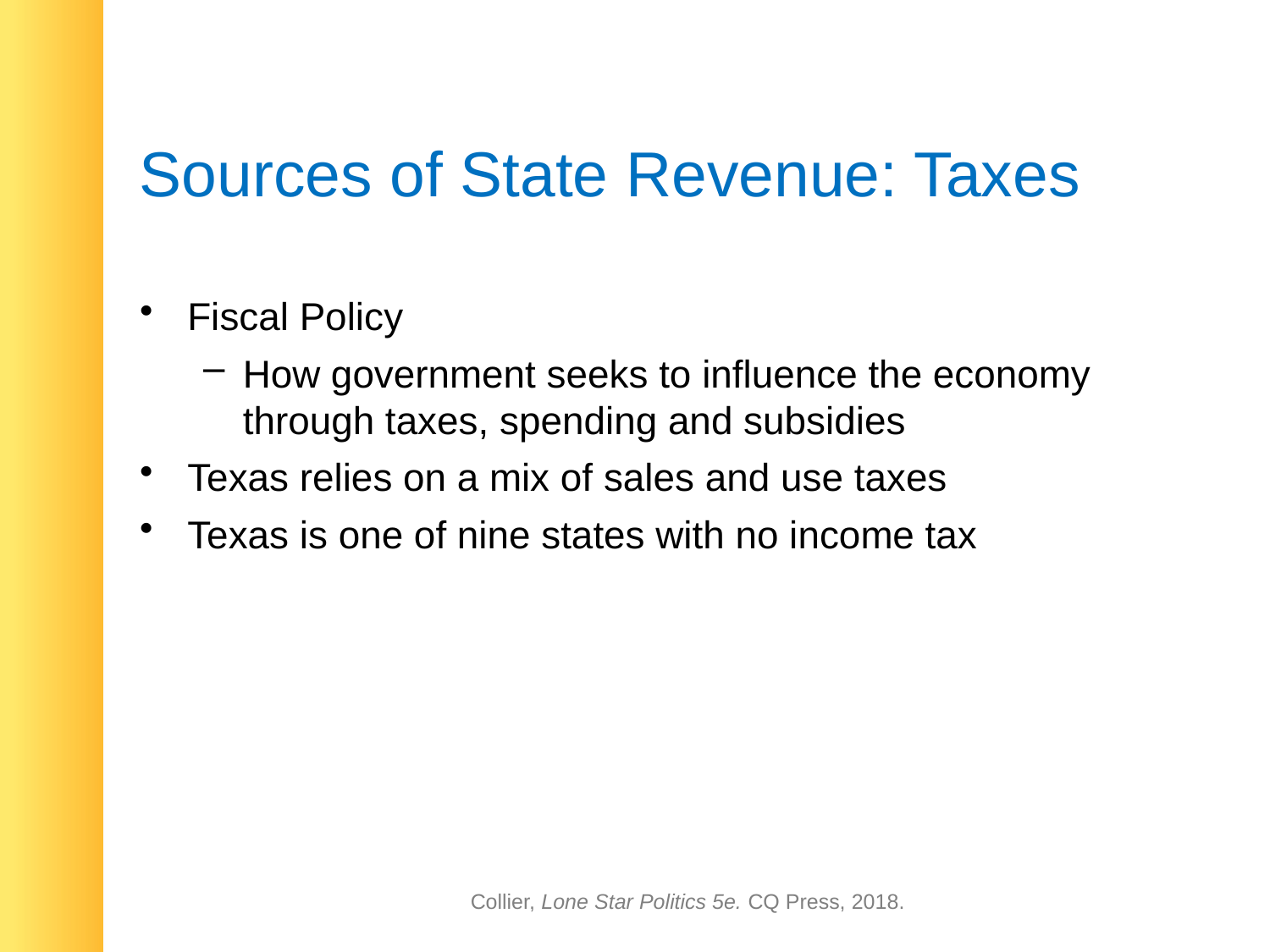

# Sources of State Revenue: Taxes
Fiscal Policy
How government seeks to influence the economy through taxes, spending and subsidies
Texas relies on a mix of sales and use taxes
Texas is one of nine states with no income tax
Collier, Lone Star Politics 5e. CQ Press, 2018.